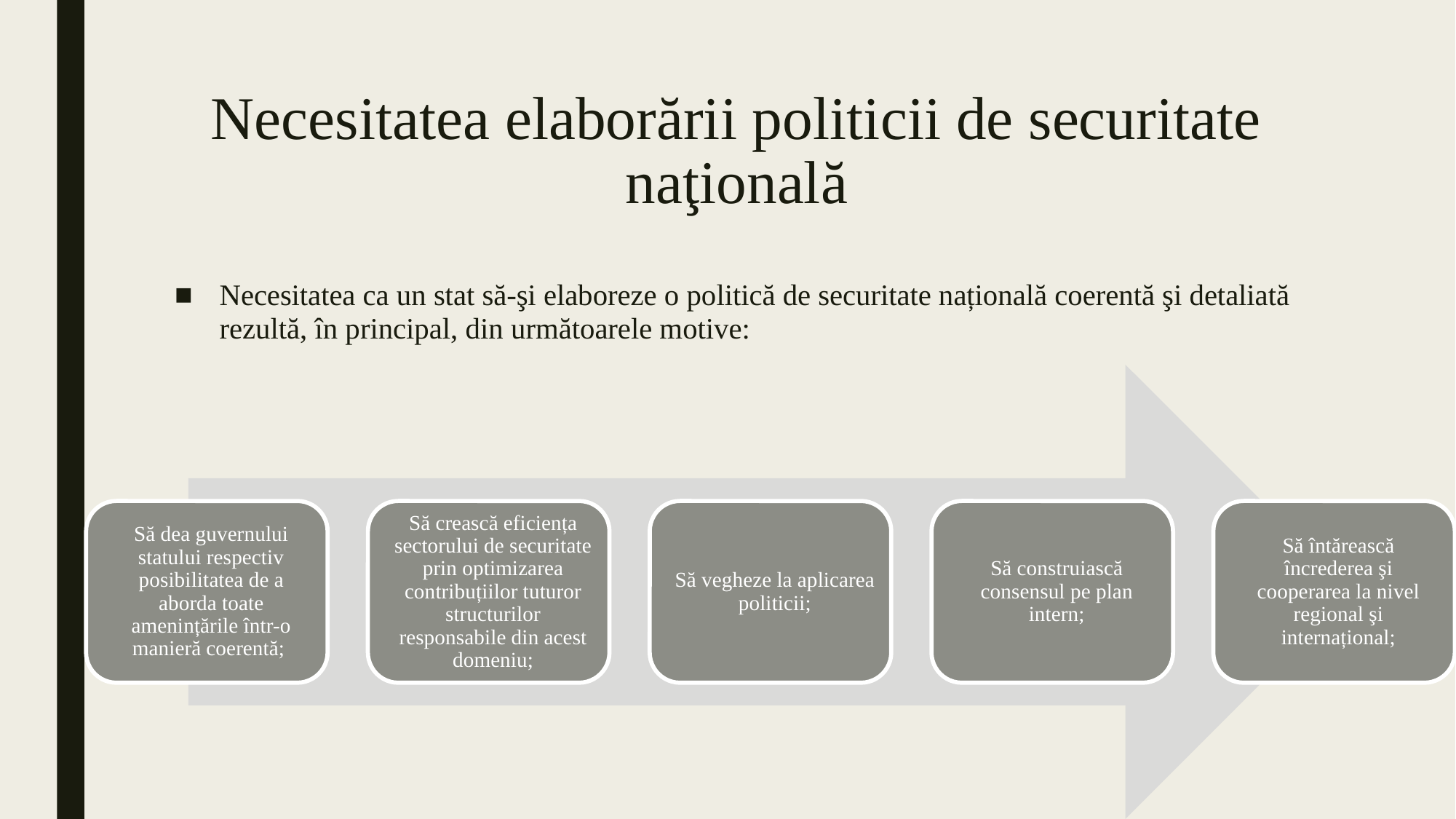

# Necesitatea elaborării politicii de securitate naţională
Necesitatea ca un stat să-şi elaboreze o politică de securitate națională coerentă şi detaliată rezultă, în principal, din următoarele motive:
Să dea guvernului statului respectiv posibilitatea de a aborda toate amenințările într-o manieră coerentă;
Să crească eficiența sectorului de securitate prin optimizarea contribuțiilor tuturor structurilor responsabile din acest domeniu;
Să vegheze la aplicarea politicii;
Să construiască consensul pe plan intern;
Să întărească încrederea şi cooperarea la nivel regional şi internațional;